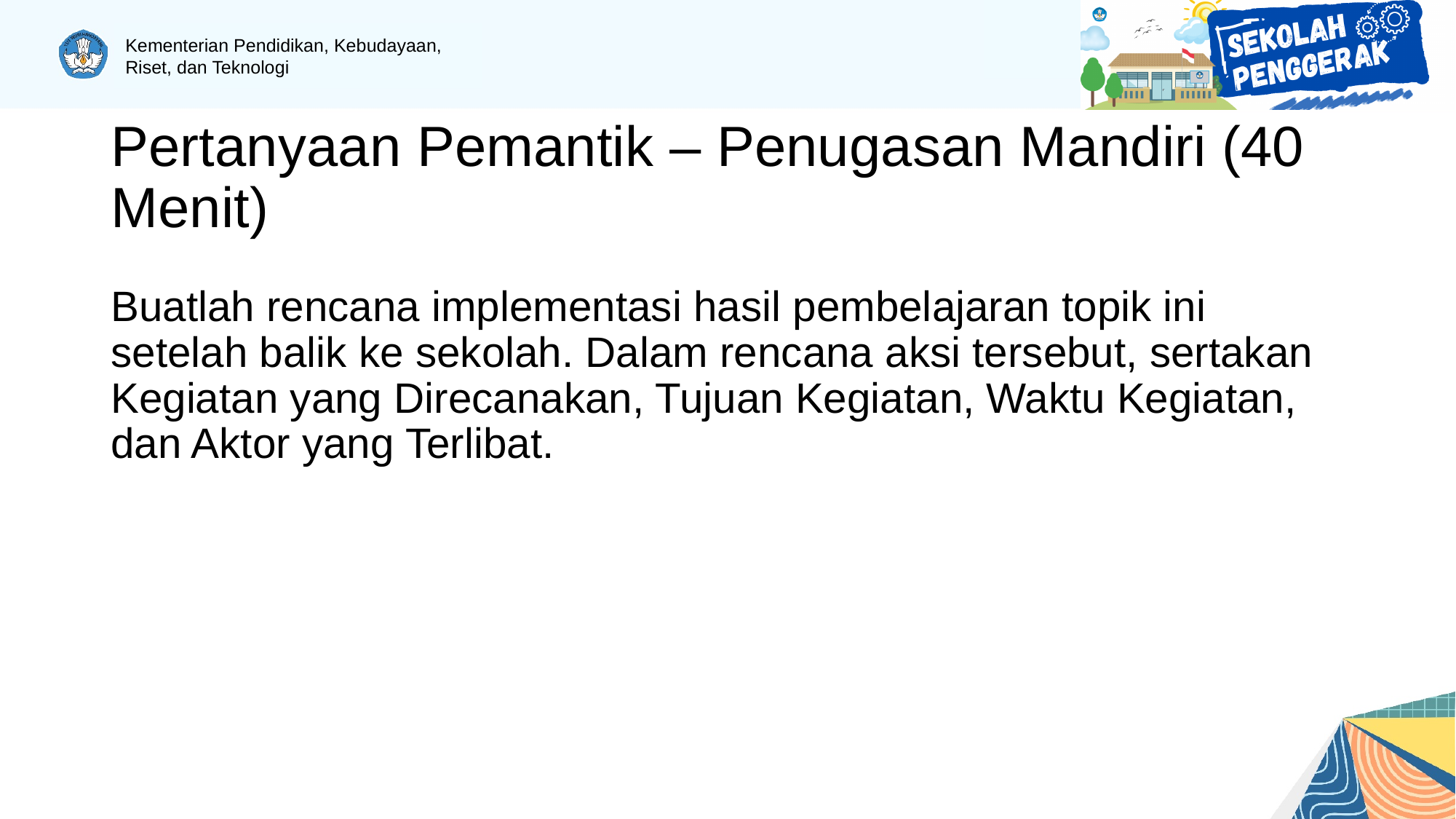

# Pertanyaan Pemantik – Penugasan Mandiri (40 Menit)
Buatlah rencana implementasi hasil pembelajaran topik ini setelah balik ke sekolah. Dalam rencana aksi tersebut, sertakan Kegiatan yang Direcanakan, Tujuan Kegiatan, Waktu Kegiatan, dan Aktor yang Terlibat.